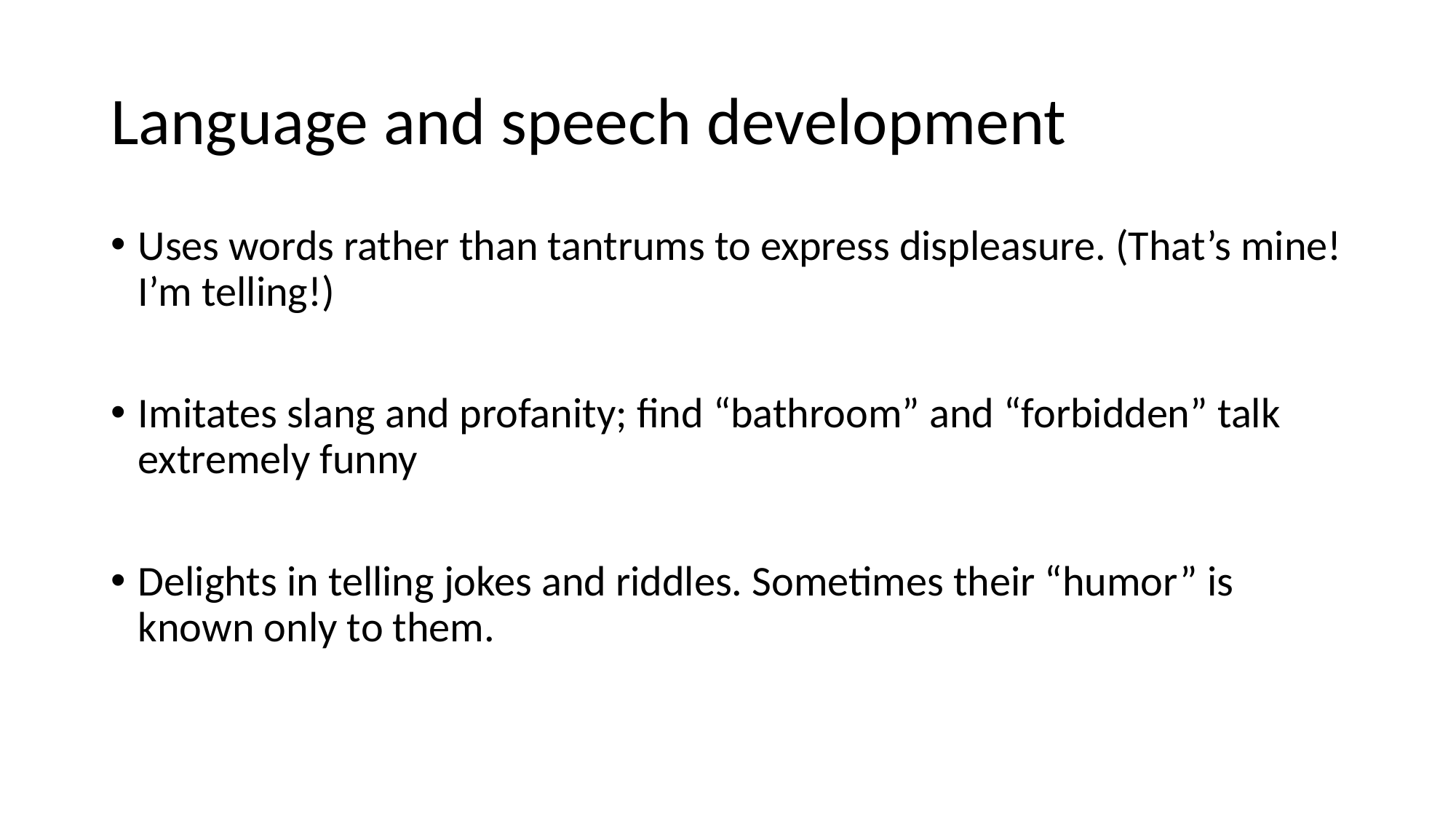

# Language and speech development
Uses words rather than tantrums to express displeasure. (That’s mine! I’m telling!)

Imitates slang and profanity; find “bathroom” and “forbidden” talk extremely funny

Delights in telling jokes and riddles. Sometimes their “humor” is known only to them.